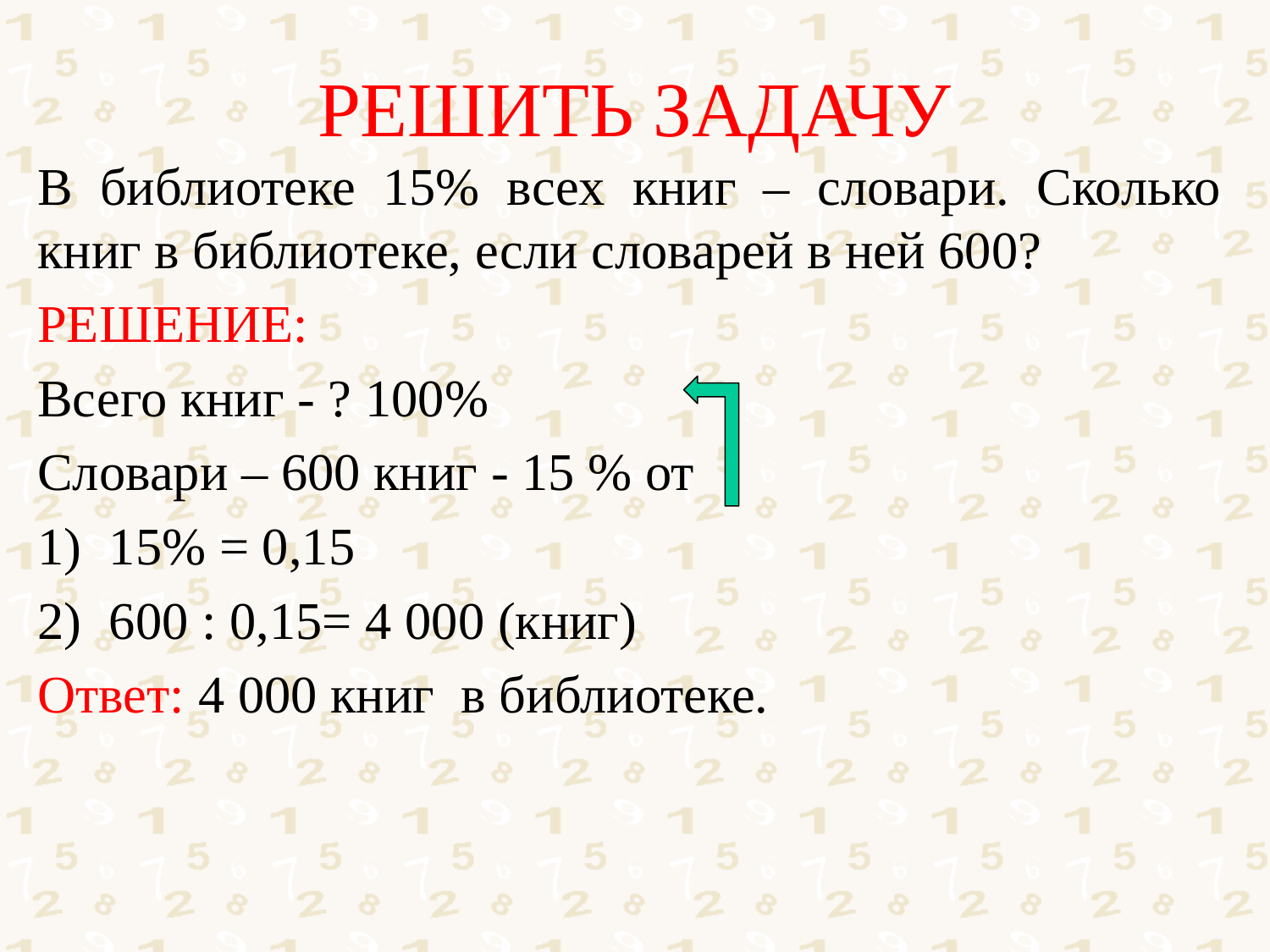

# РЕШИТЬ ЗАДАЧУ
В библиотеке 15% всех книг – словари. Сколько книг в библиотеке, если словарей в ней 600?
РЕШЕНИЕ:
Всего книг - ? 100%
Словари – 600 книг - 15 % от
15% = 0,15
600 : 0,15= 4 000 (книг)
Ответ: 4 000 книг  в библиотеке.